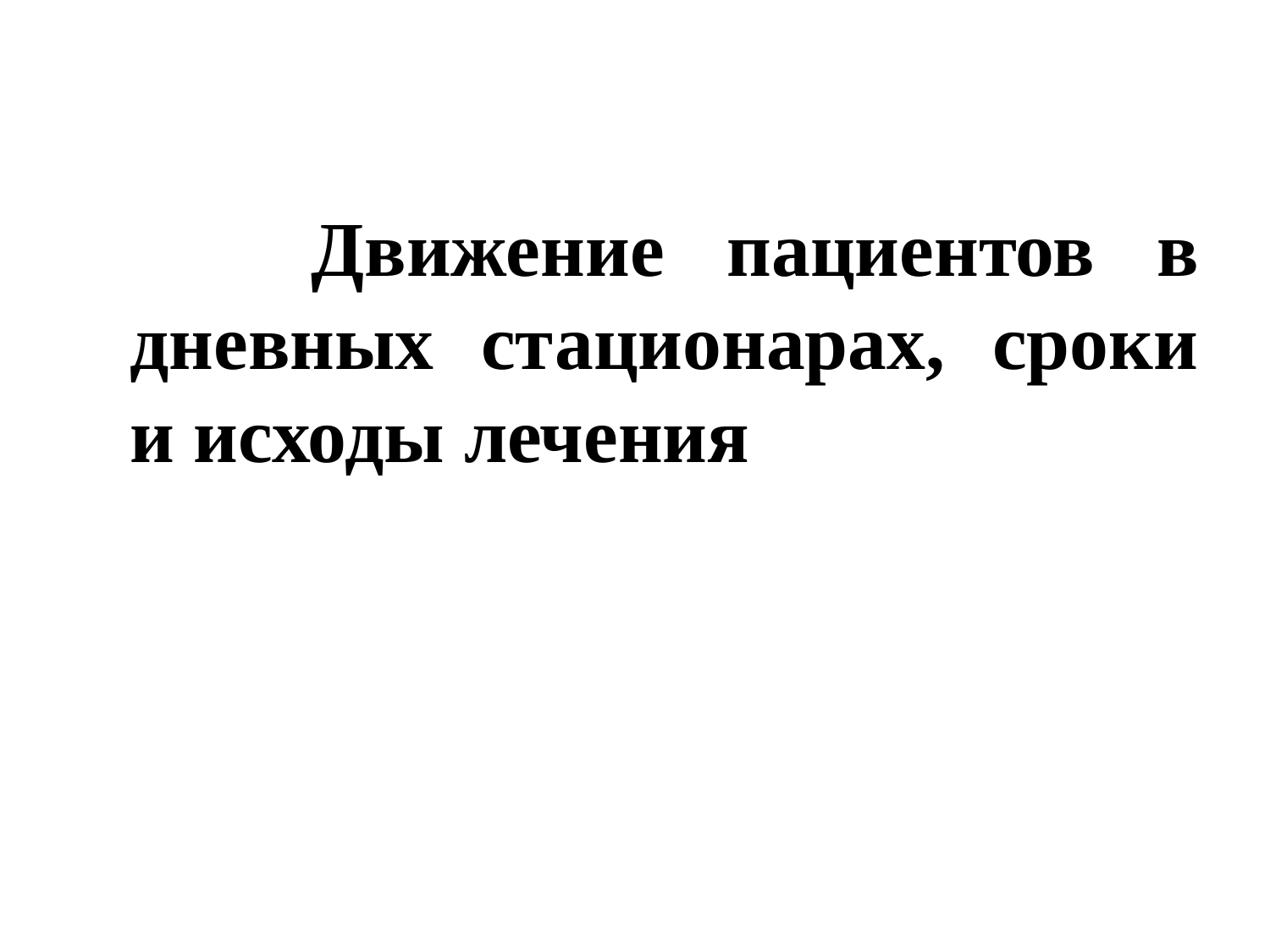

Движение пациентов в дневных стационарах, сроки и исходы лечения